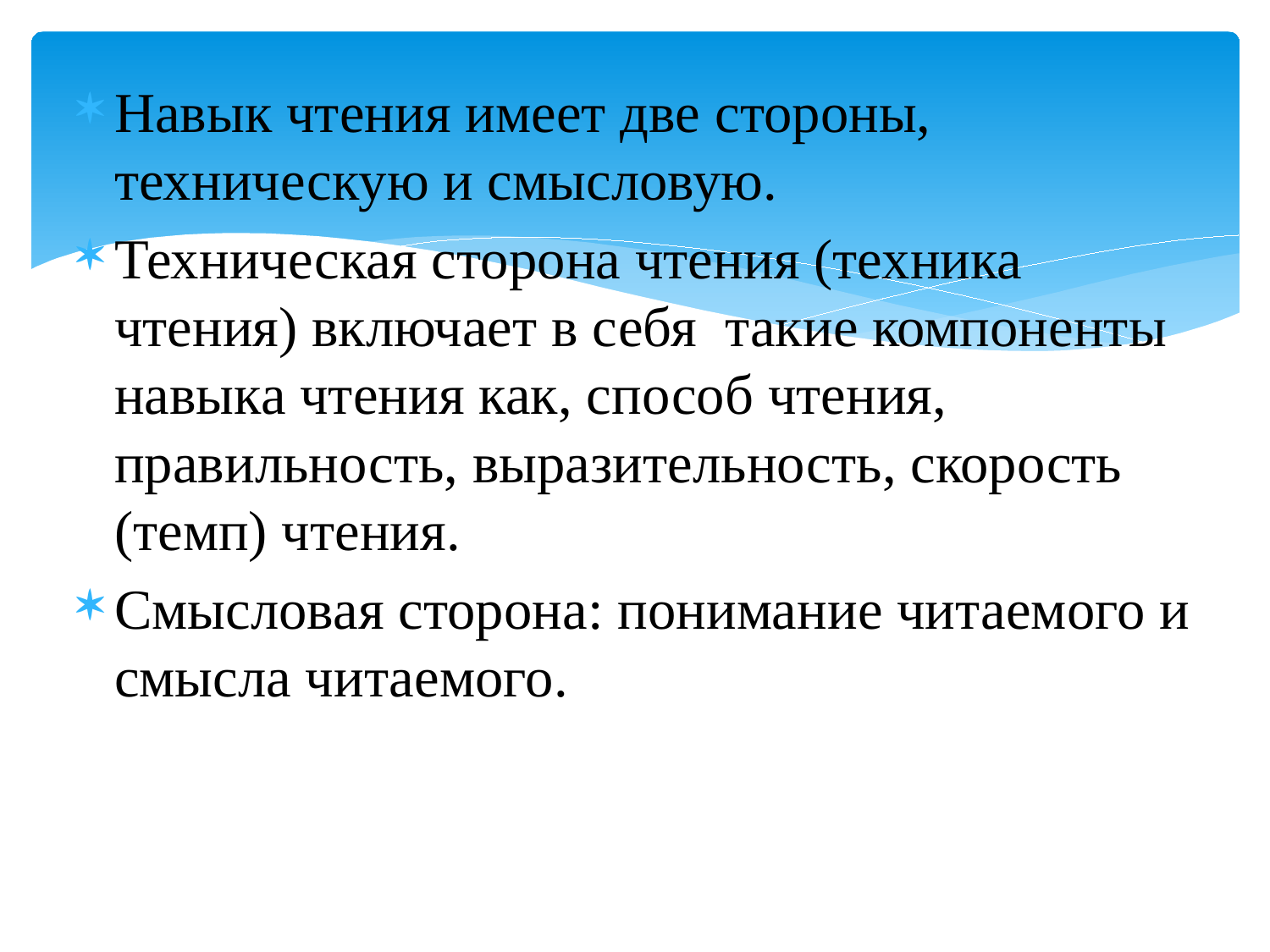

Навык чтения имеет две стороны, техническую и смысловую.
Техническая сторона чтения (техника чтения) включает в себя  такие компоненты навыка чтения как, способ чтения, правильность, выразительность, скорость (темп) чтения.
Смысловая сторона: понимание читаемого и смысла читаемого.